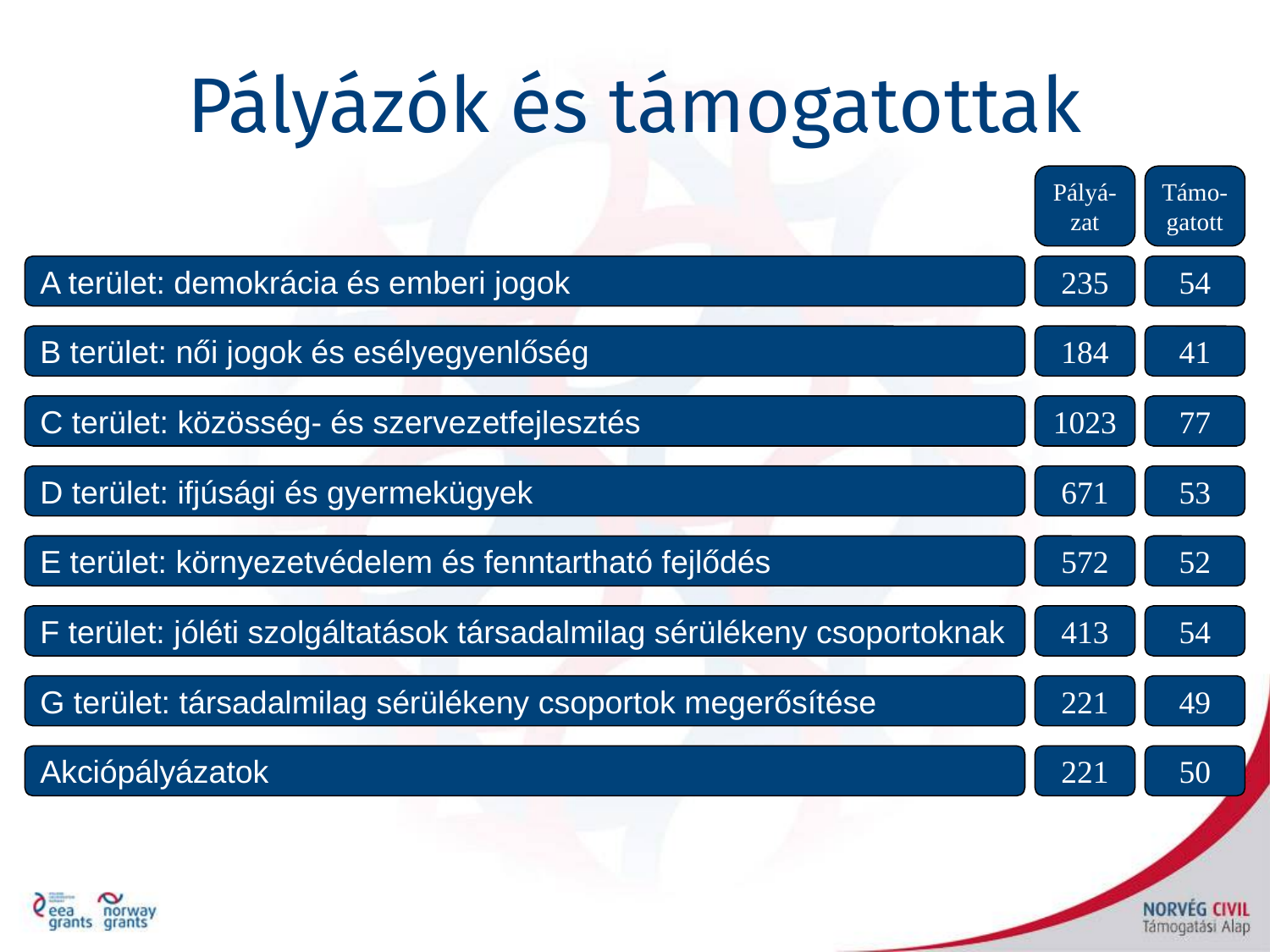

Pályázók és támogatottak
Pályá- zat
Támo-gatott
A terület: demokrácia és emberi jogok
235
54
B terület: női jogok és esélyegyenlőség
184
41
C terület: közösség- és szervezetfejlesztés
1023
77
D terület: ifjúsági és gyermekügyek
671
53
E terület: környezetvédelem és fenntartható fejlődés
572
52
F terület: jóléti szolgáltatások társadalmilag sérülékeny csoportoknak
413
54
G terület: társadalmilag sérülékeny csoportok megerősítése
221
49
Akciópályázatok
221
50